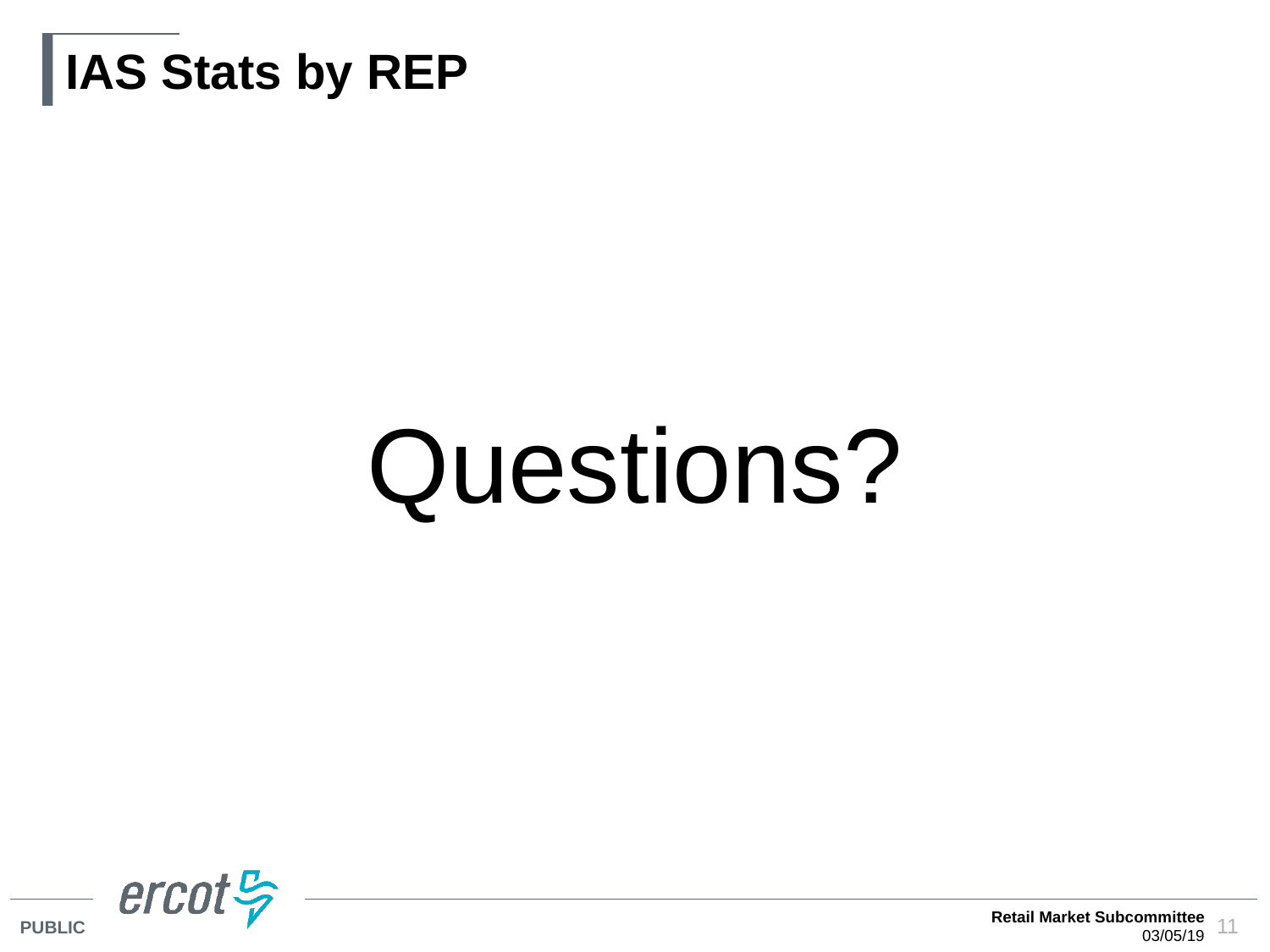

# IAS Stats by REP

Questions?

Retail Market Subcommittee
03/05/19
11